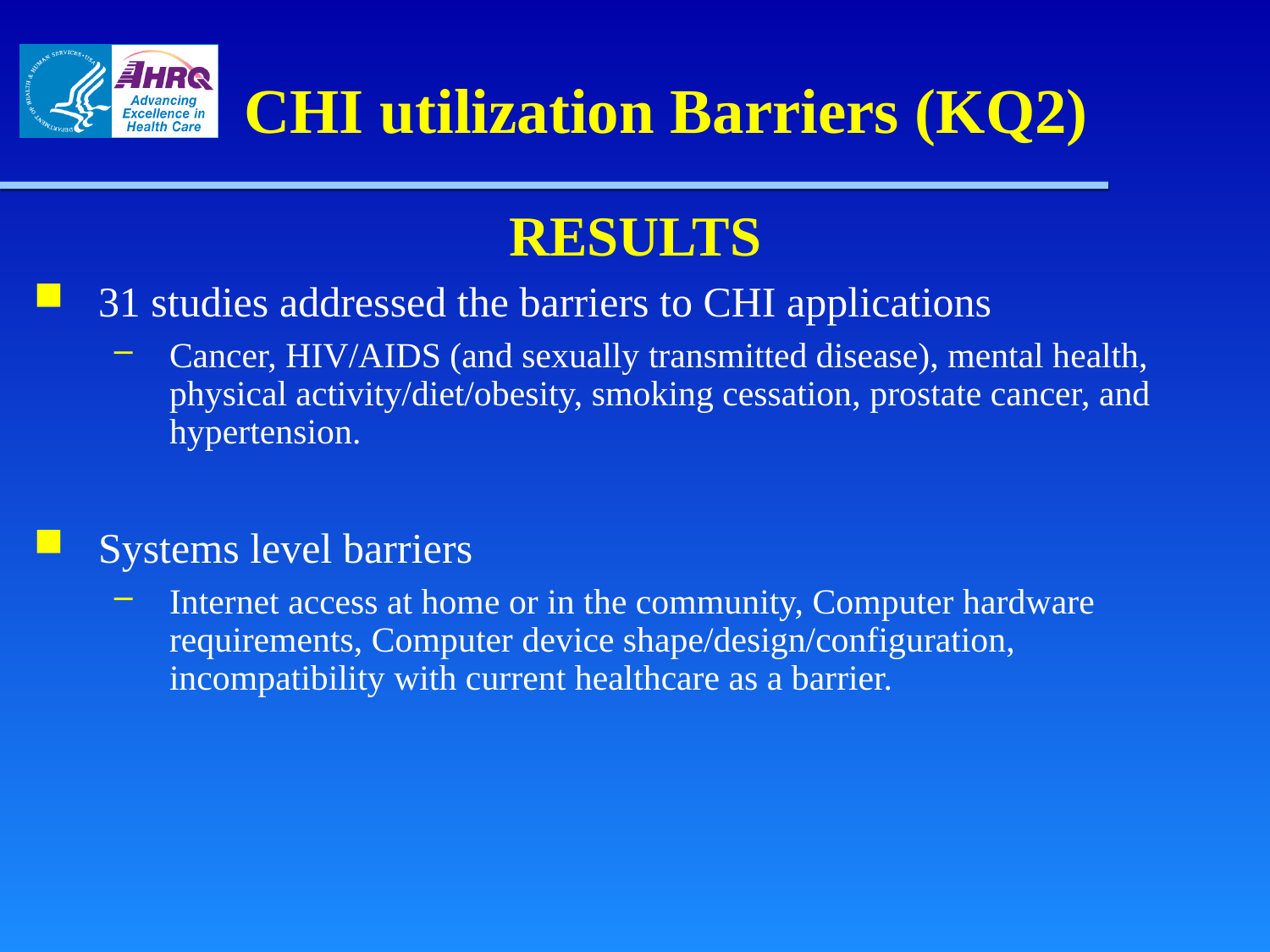

# CHI utilization Barriers (KQ2)
RESULTS
31 studies addressed the barriers to CHI applications
Cancer, HIV/AIDS (and sexually transmitted disease), mental health, physical activity/diet/obesity, smoking cessation, prostate cancer, and hypertension.

Systems level barriers
Internet access at home or in the community, Computer hardware requirements, Computer device shape/design/configuration, incompatibility with current healthcare as a barrier.